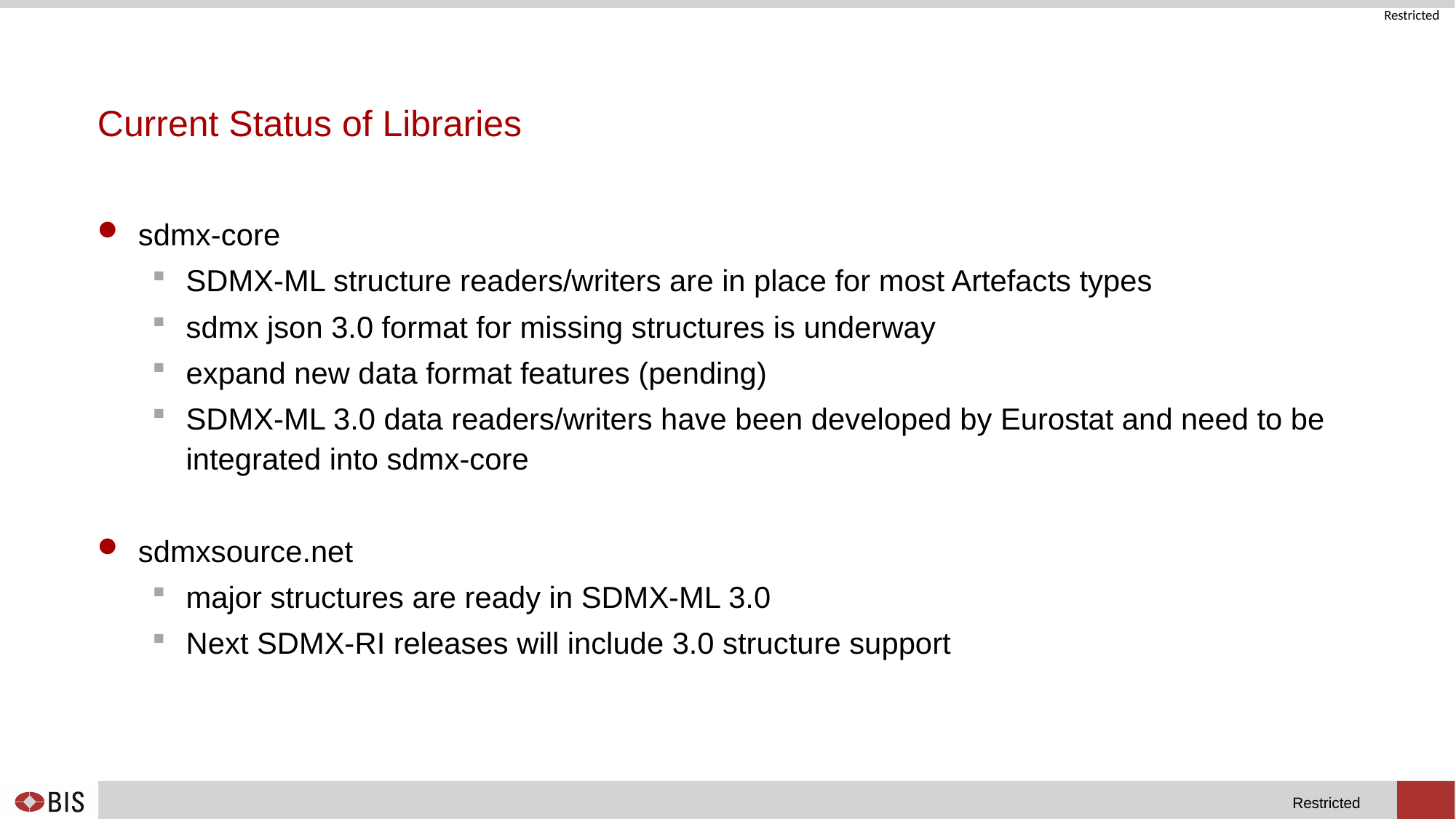

# Current Status of Libraries
sdmx-core
SDMX-ML structure readers/writers are in place for most Artefacts types
sdmx json 3.0 format for missing structures is underway
expand new data format features (pending)
SDMX-ML 3.0 data readers/writers have been developed by Eurostat and need to be integrated into sdmx-core

sdmxsource.net
major structures are ready in SDMX-ML 3.0
Next SDMX-RI releases will include 3.0 structure support